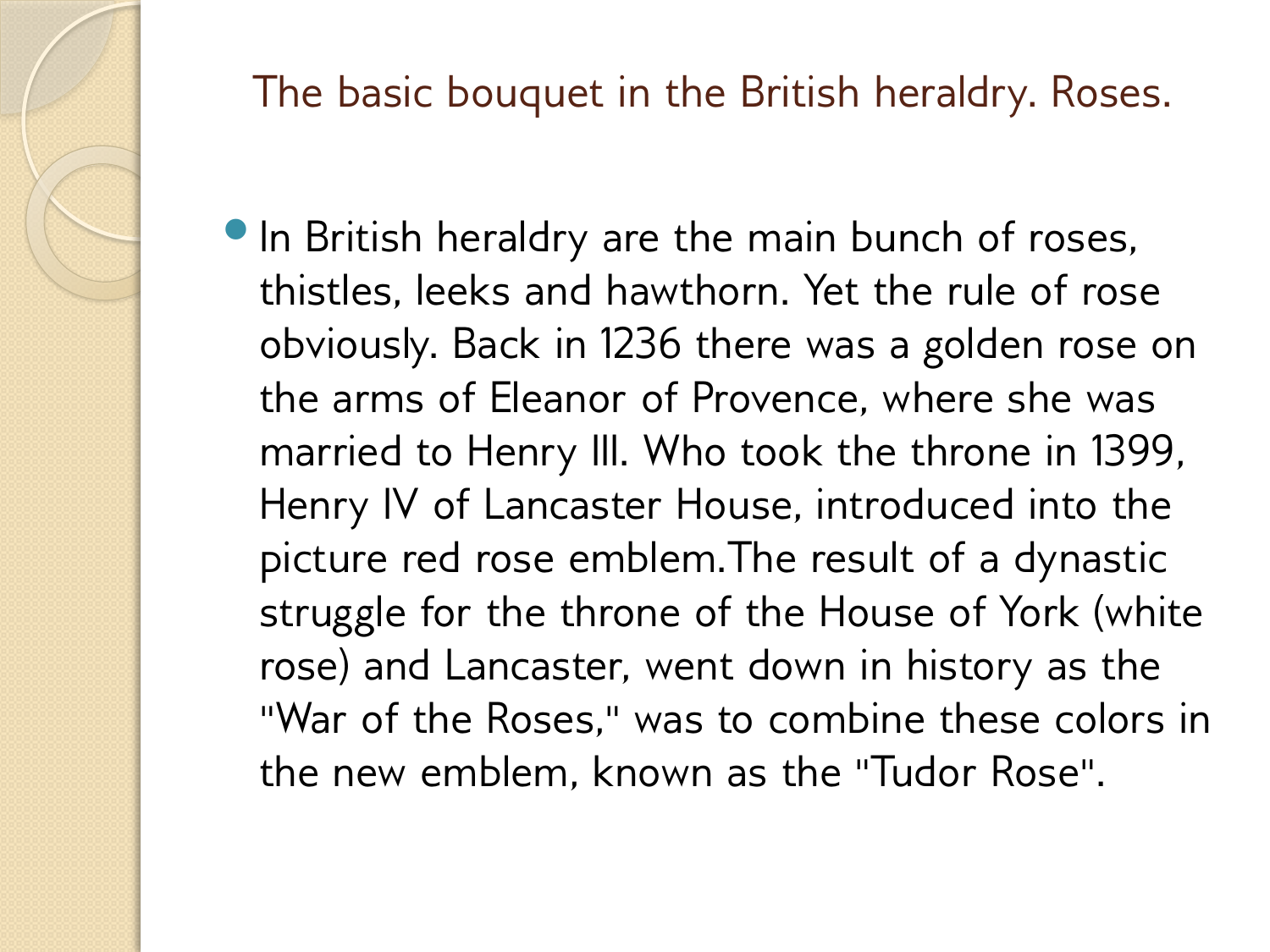

# The basic bouquet in the British heraldry. Roses.
In British heraldry are the main bunch of roses, thistles, leeks and hawthorn. Yet the rule of rose obviously. Back in 1236 there was a golden rose on the arms of Eleanor of Provence, where she was married to Henry III. Who took the throne in 1399, Henry IV of Lancaster House, introduced into the picture red rose emblem.The result of a dynastic struggle for the throne of the House of York (white rose) and Lancaster, went down in history as the "War of the Roses," was to combine these colors in the new emblem, known as the "Tudor Rose".